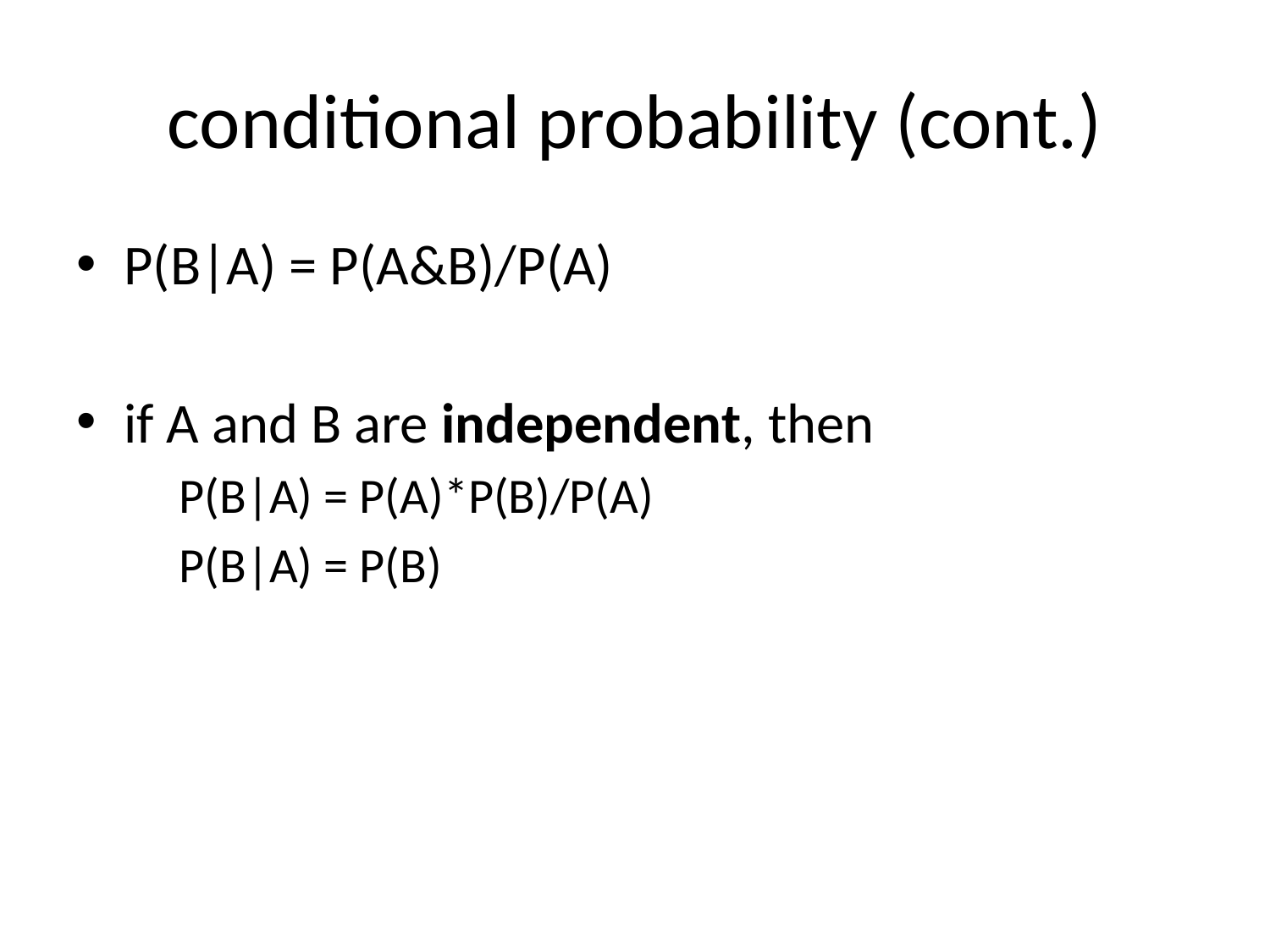

# conditional probability (cont.)
P(B|A) = P(A&B)/P(A)

if A and B are independent, then
	P(B|A) = P(A)*P(B)/P(A)
	P(B|A) = P(B)